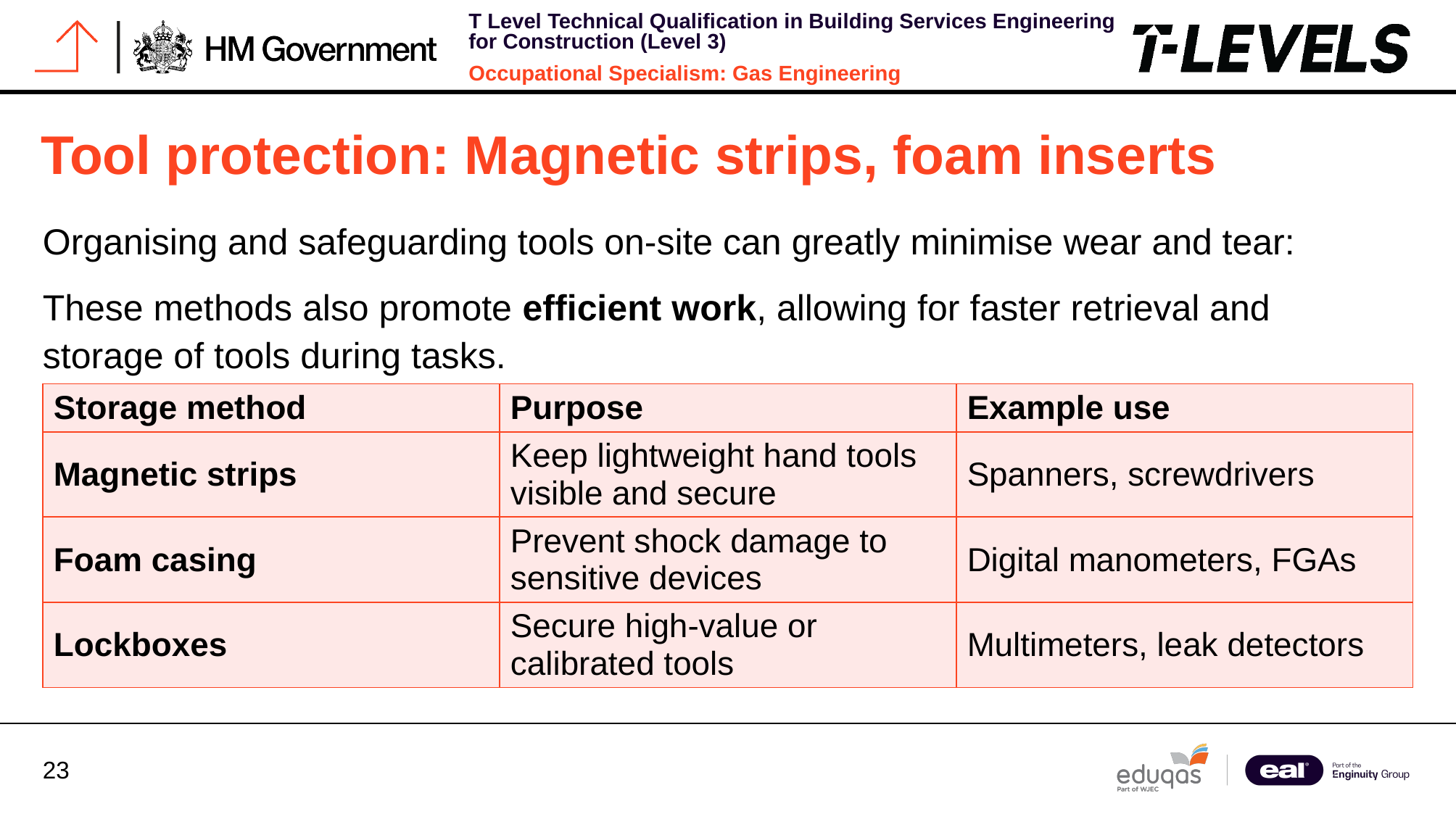

# Tool protection: Magnetic strips, foam inserts
Organising and safeguarding tools on-site can greatly minimise wear and tear:
These methods also promote efficient work, allowing for faster retrieval and storage of tools during tasks.
​
| Storage method | Purpose | Example use |
| --- | --- | --- |
| Magnetic strips | Keep lightweight hand tools visible and secure | Spanners, screwdrivers |
| Foam casing | Prevent shock damage to sensitive devices | Digital manometers, FGAs |
| Lockboxes | Secure high-value or calibrated tools | Multimeters, leak detectors |